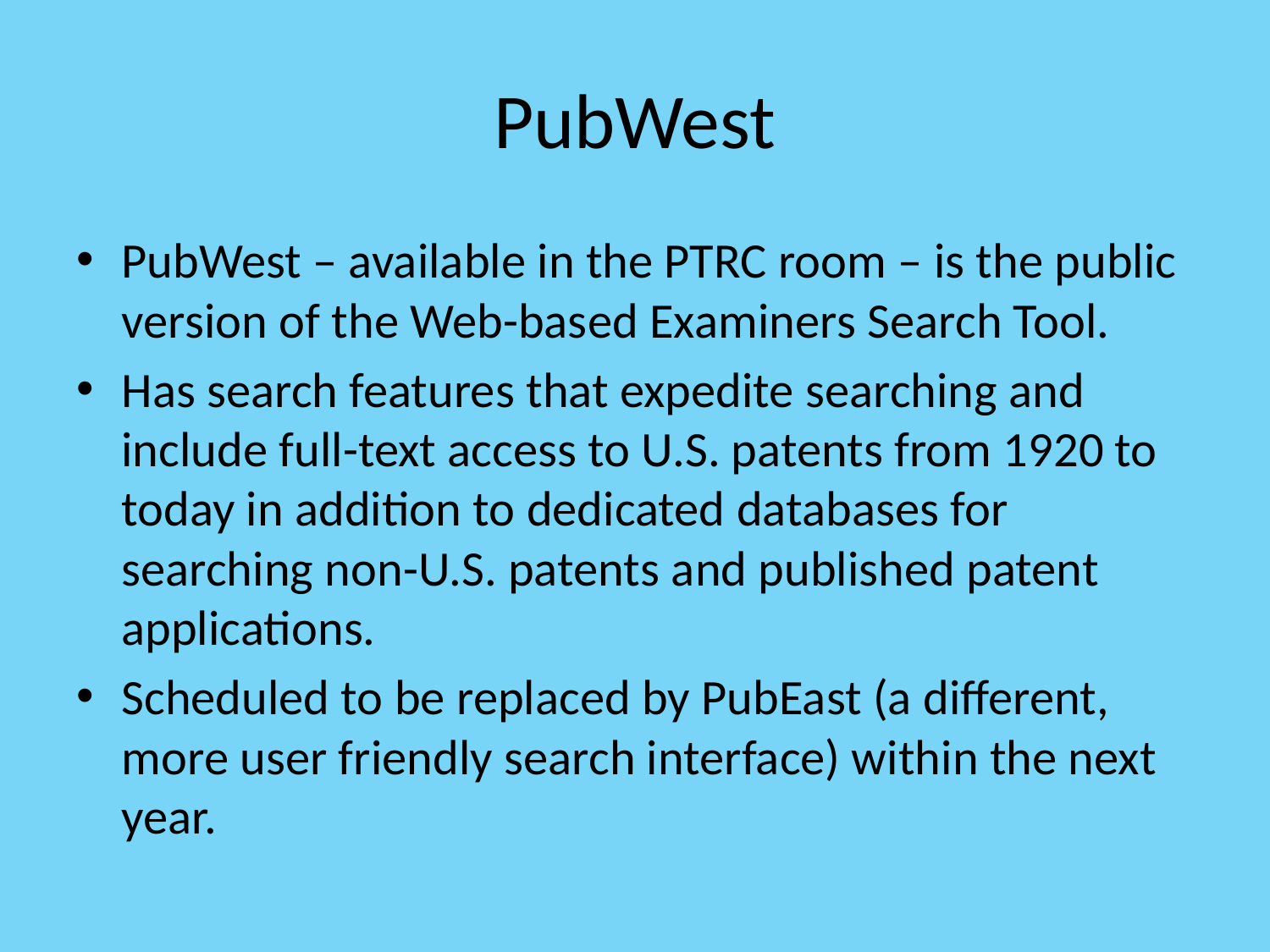

# PubWest
PubWest – available in the PTRC room – is the public version of the Web-based Examiners Search Tool.
Has search features that expedite searching and include full-text access to U.S. patents from 1920 to today in addition to dedicated databases for searching non-U.S. patents and published patent applications.
Scheduled to be replaced by PubEast (a different, more user friendly search interface) within the next year.